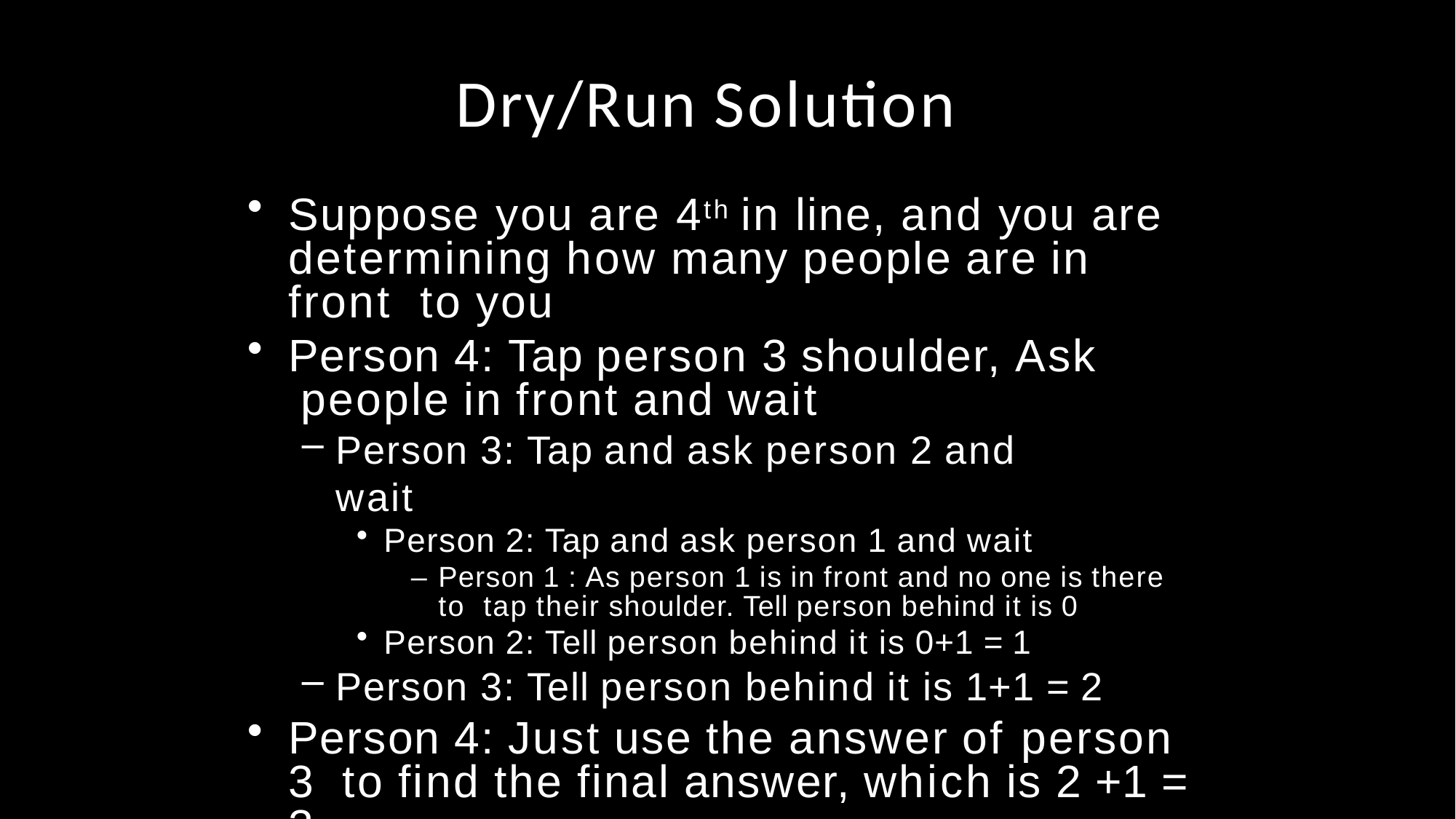

# Dry/Run Solution
Suppose you are 4th in line, and you are  determining how many people are in front  to you
Person 4: Tap person 3 shoulder, Ask  people in front and wait
Person 3: Tap and ask person 2 and wait
Person 2: Tap and ask person 1 and wait
– Person 1 : As person 1 is in front and no one is there to  tap their shoulder. Tell person behind it is 0
Person 2: Tell person behind it is 0+1 = 1
Person 3: Tell person behind it is 1+1 = 2
Person 4: Just use the answer of person 3  to find the final answer, which is 2 +1 = 3